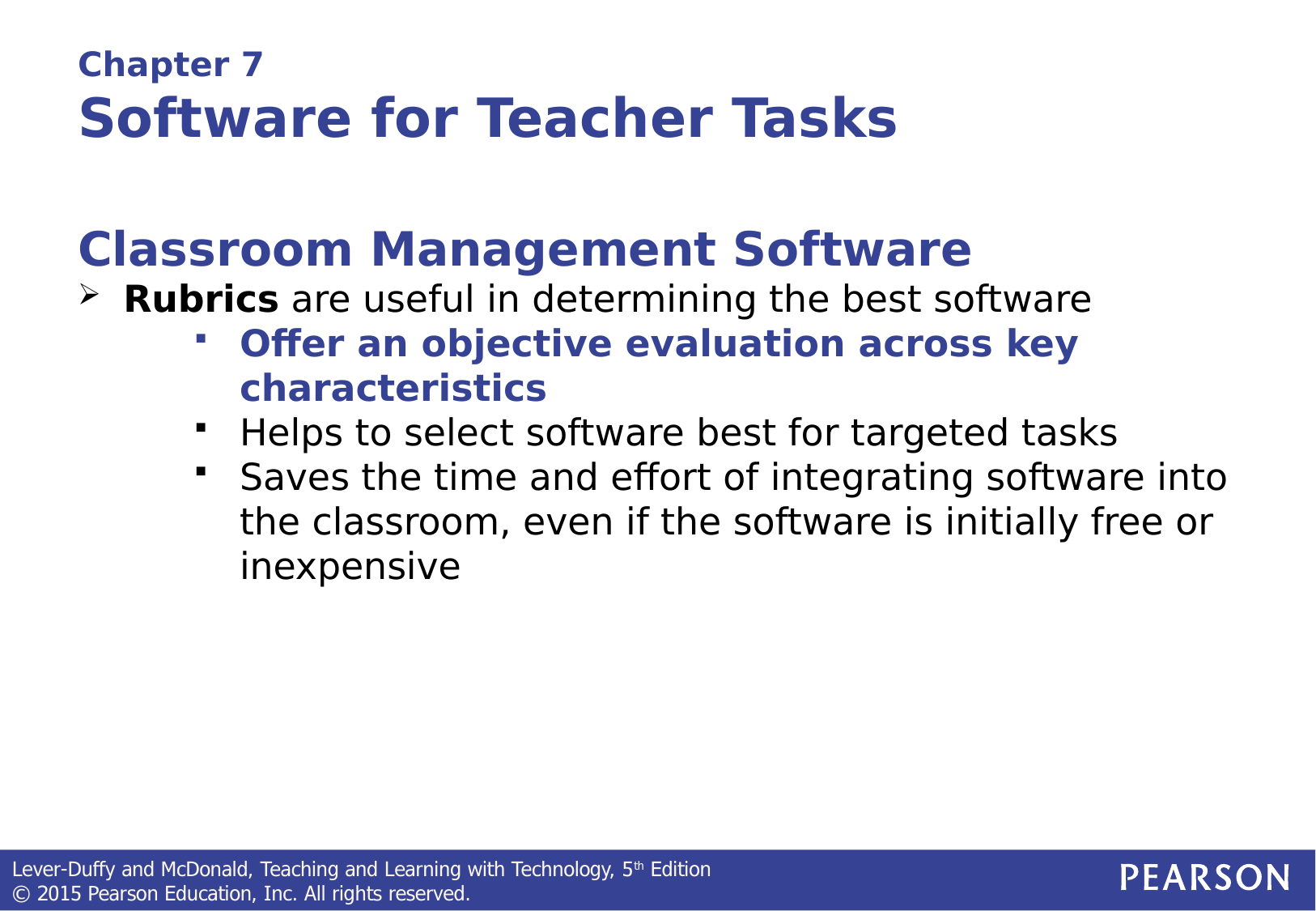

# Chapter 7 Software for Teacher Tasks
Classroom Management Software
Rubrics are useful in determining the best software
Offer an objective evaluation across key characteristics
Helps to select software best for targeted tasks
Saves the time and effort of integrating software into the classroom, even if the software is initially free or inexpensive